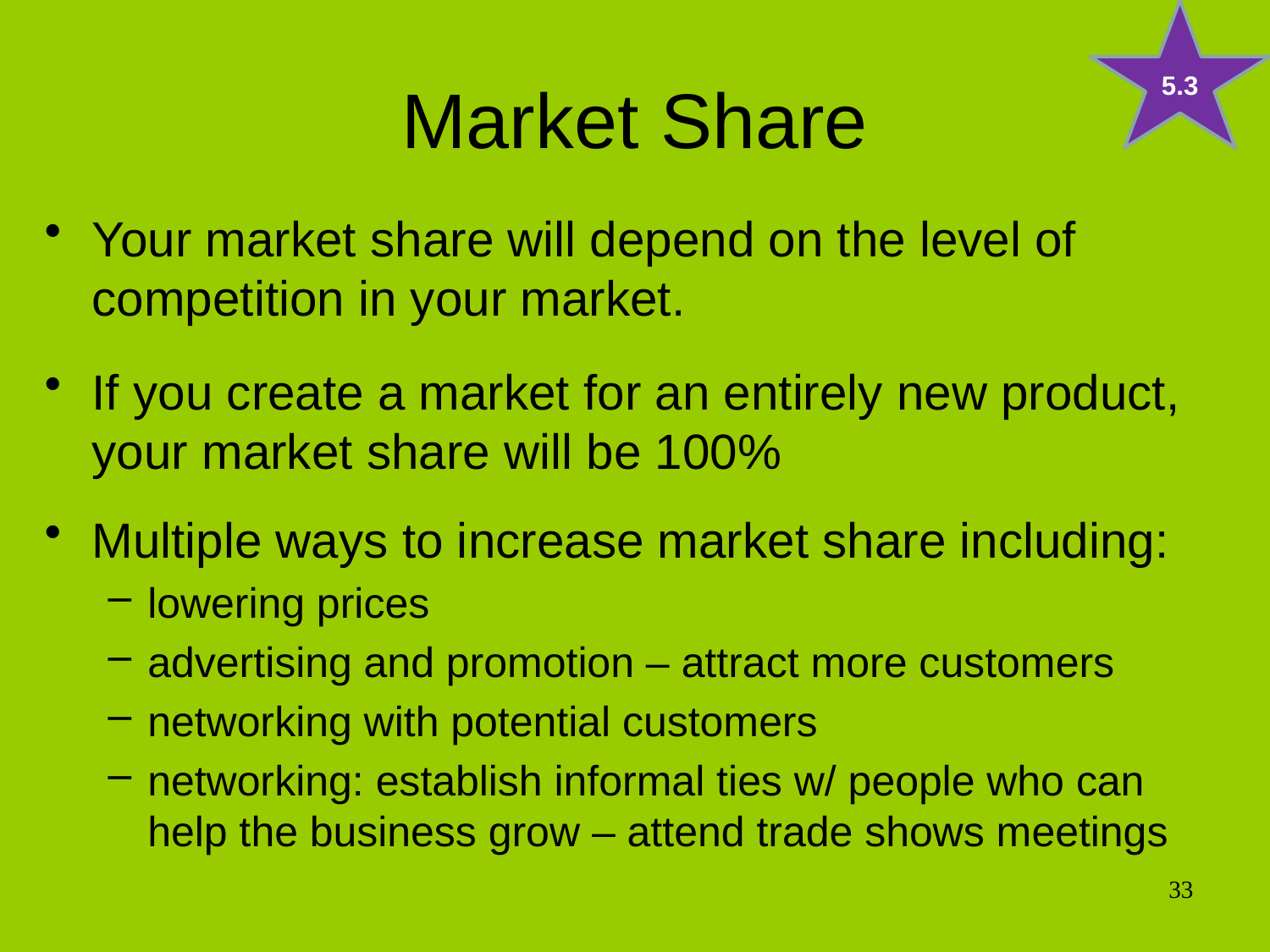

5.3
# Market Share
Your market share will depend on the level of competition in your market.

If you create a market for an entirely new product, your market share will be 100%

Multiple ways to increase market share including:
lowering prices
advertising and promotion – attract more customers
networking with potential customers
networking: establish informal ties w/ people who can help the business grow – attend trade shows meetings
33